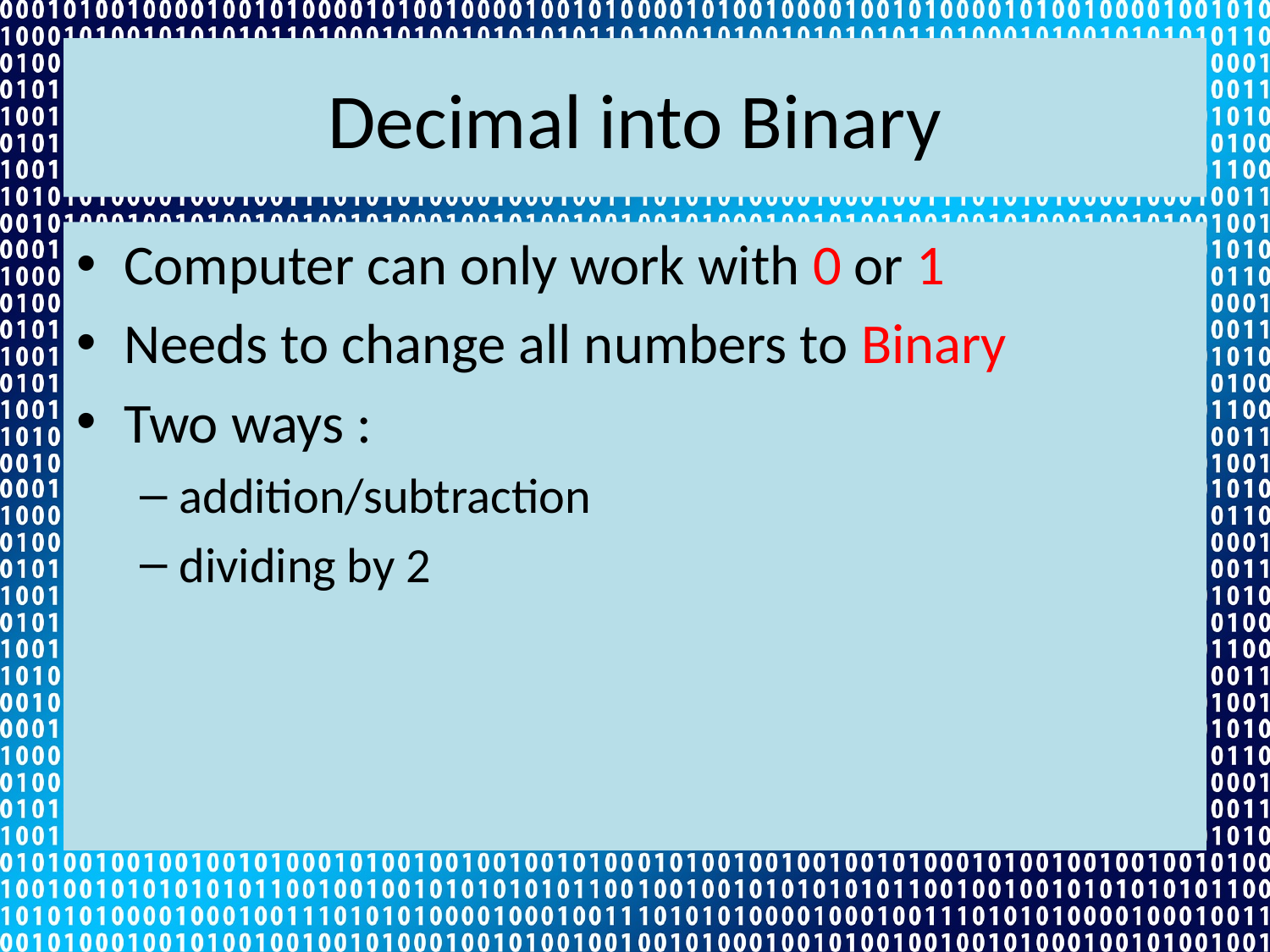

# Decimal into Binary
Computer can only work with 0 or 1
Needs to change all numbers to Binary
Two ways :
addition/subtraction
dividing by 2